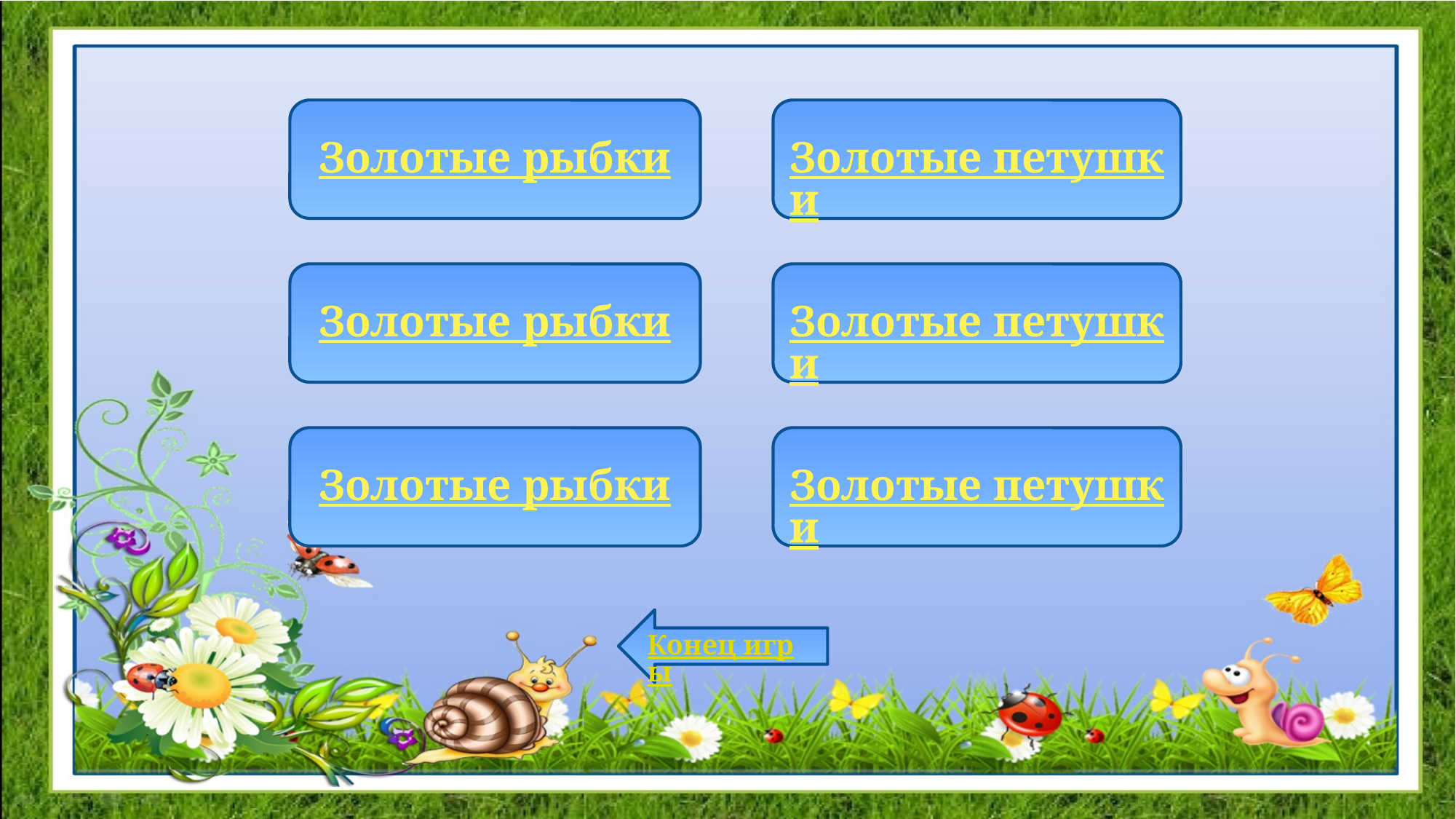

Золотые рыбки
Золотые петушки
Золотые рыбки
Золотые петушки
Золотые рыбки
Золотые петушки
Конец игры